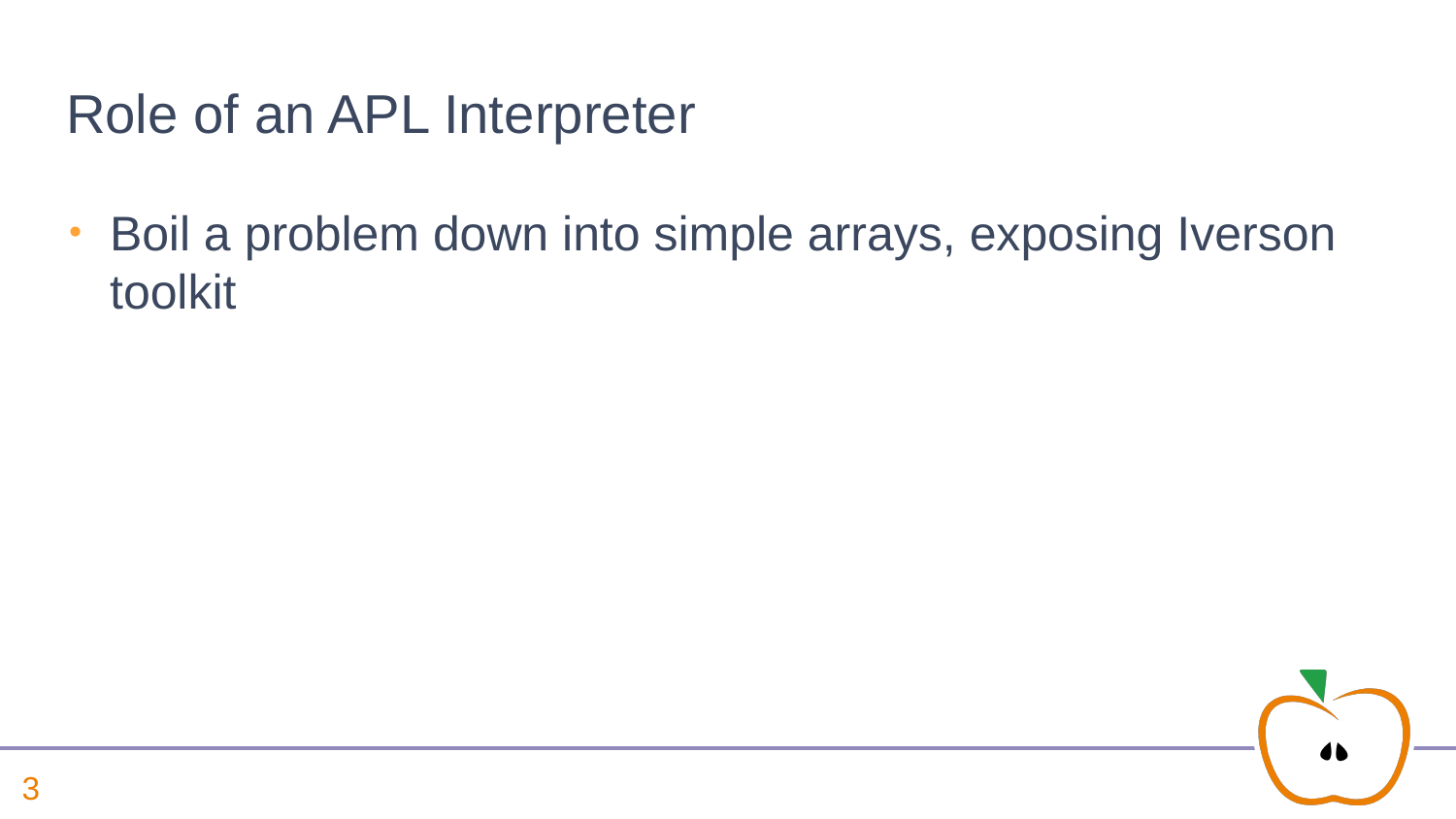

# Role of an APL Interpreter
Boil a problem down into simple arrays, exposing Iverson toolkit